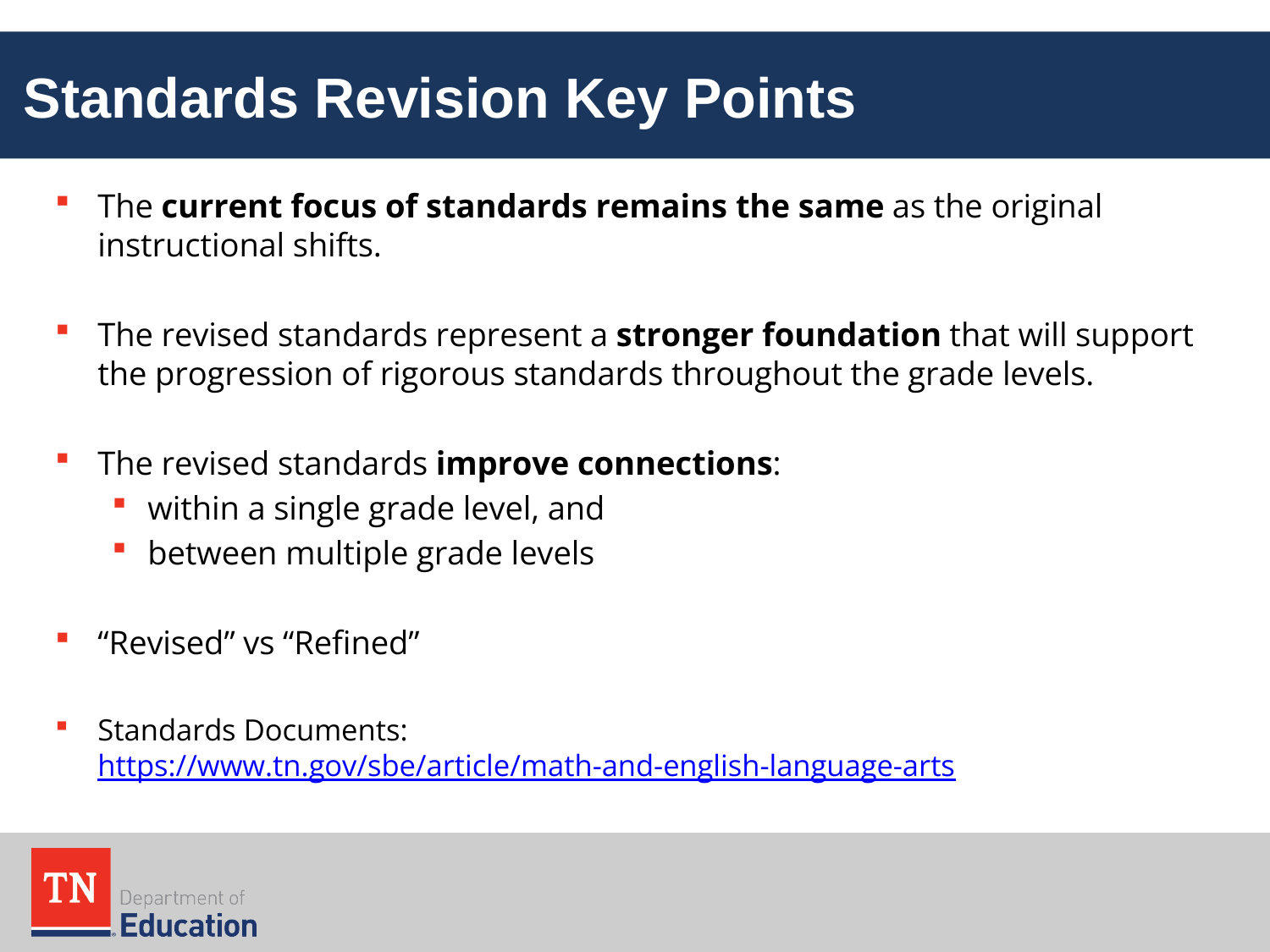

# Standards Revision Key Points
The current focus of standards remains the same as the original instructional shifts.

The revised standards represent a stronger foundation that will support the progression of rigorous standards throughout the grade levels.

The revised standards improve connections:
within a single grade level, and
between multiple grade levels

“Revised” vs “Refined”

Standards Documents: https://www.tn.gov/sbe/article/math-and-english-language-arts